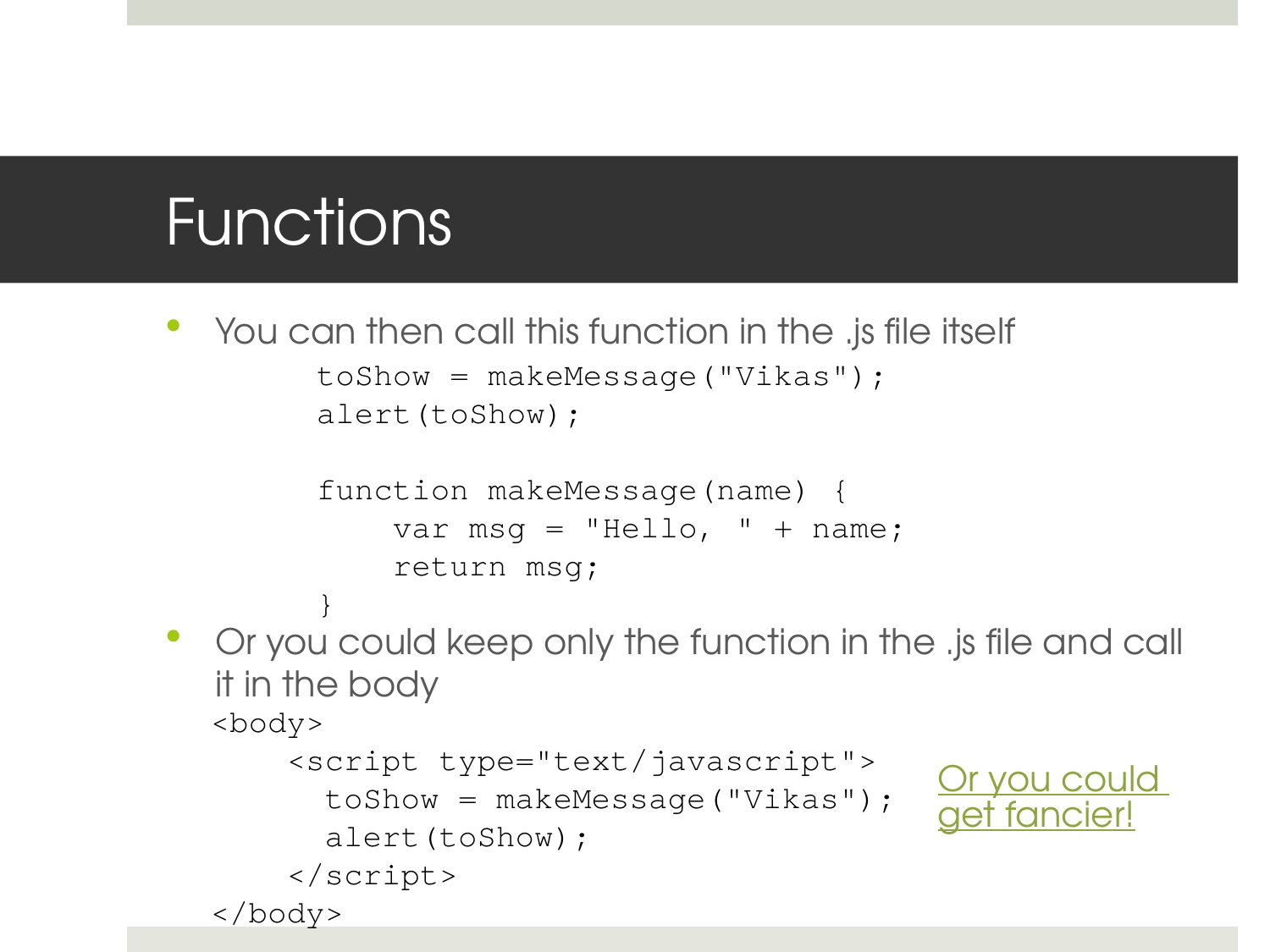

# Functions
You can then call this function in the .js file itself

Or you could keep only the function in the .js file and call it in the body

toShow = makeMessage("Vikas");
alert(toShow);

function makeMessage(name) {
    var msg = "Hello, " + name;
    return msg;
}
<body>
    <script type="text/javascript">
      toShow = makeMessage("Vikas");
      alert(toShow);
    </script>
</body>
Or you could get fancier!